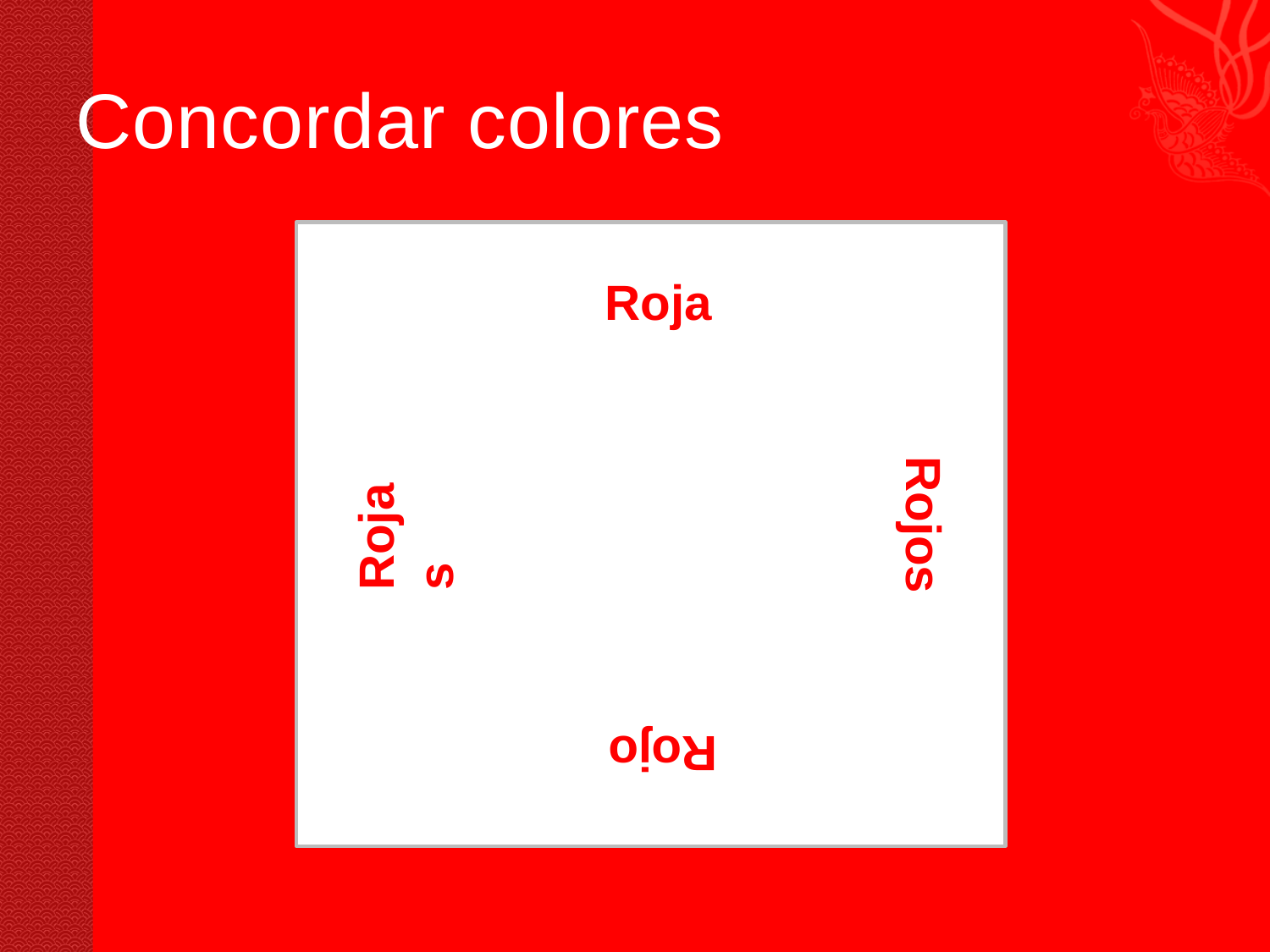

# Concordar colores

Roja
Rojos
Rojas
Rojo